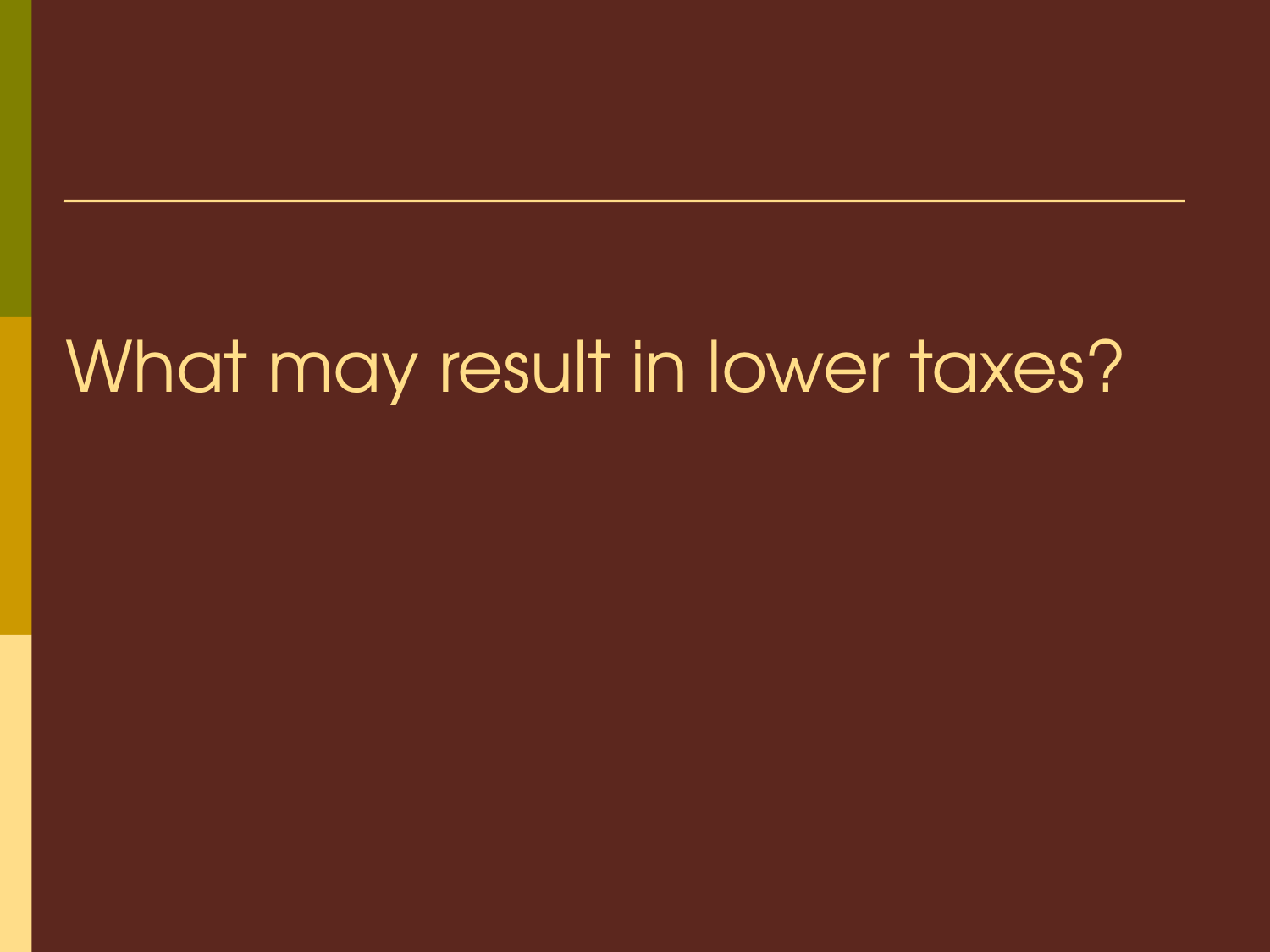

# What may result in lower taxes?